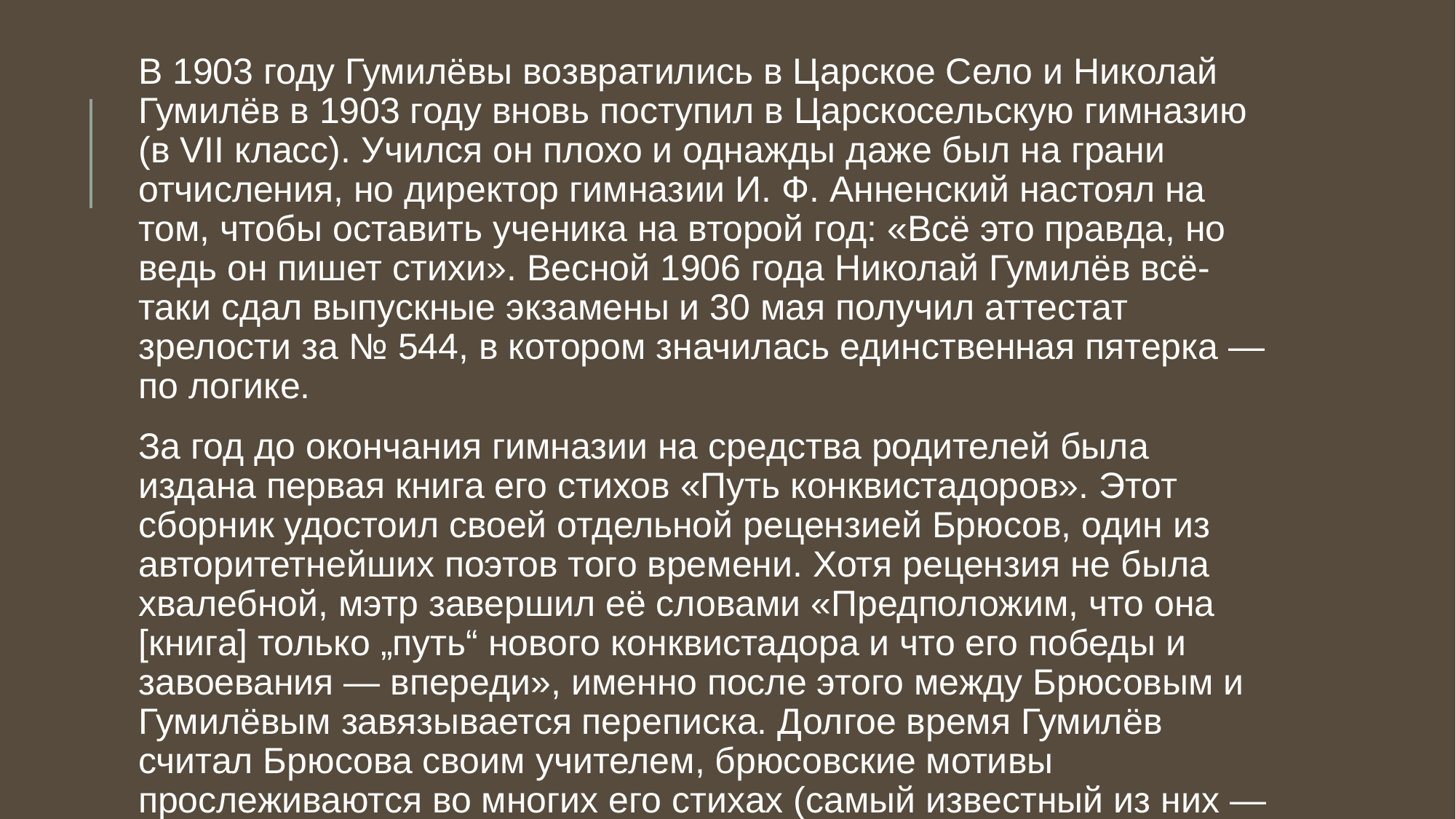

В 1903 году Гумилёвы возвратились в Царское Село и Николай Гумилёв в 1903 году вновь поступил в Царскосельскую гимназию (в VII класс). Учился он плохо и однажды даже был на грани отчисления, но директор гимназии И. Ф. Анненский настоял на том, чтобы оставить ученика на второй год: «Всё это правда, но ведь он пишет стихи». Весной 1906 года Николай Гумилёв всё-таки сдал выпускные экзамены и 30 мая получил аттестат зрелости за № 544, в котором значилась единственная пятерка — по логике.
За год до окончания гимназии на средства родителей была издана первая книга его стихов «Путь конквистадоров». Этот сборник удостоил своей отдельной рецензией Брюсов, один из авторитетнейших поэтов того времени. Хотя рецензия не была хвалебной, мэтр завершил её словами «Предположим, что она [книга] только „путь“ нового конквистадора и что его победы и завоевания — впереди», именно после этого между Брюсовым и Гумилёвым завязывается переписка. Долгое время Гумилёв считал Брюсова своим учителем, брюсовские мотивы прослеживаются во многих его стихах (самый известный из них — «Скрипка», посвящённый Брюссову).